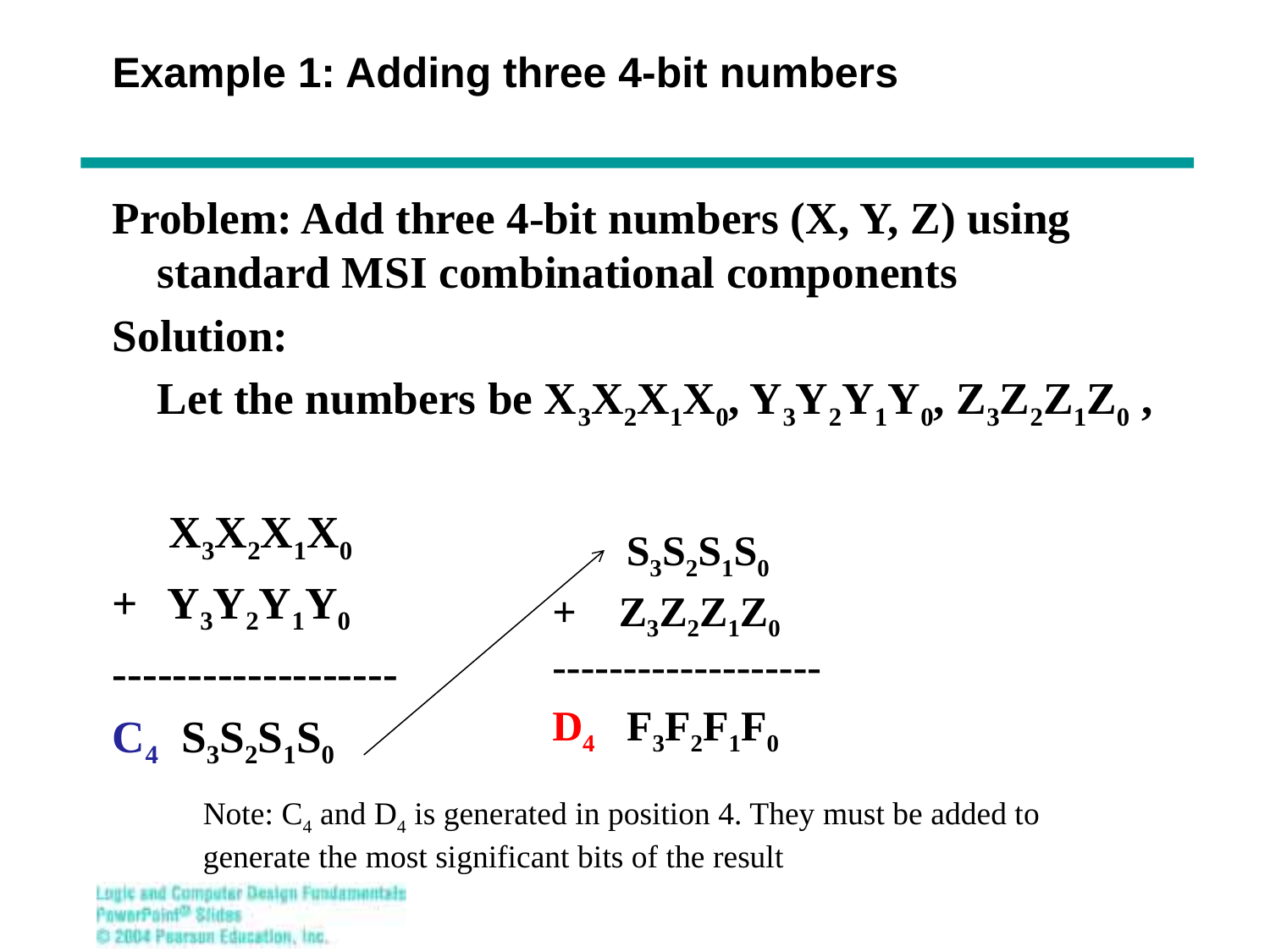

# Example 1: Adding three 4-bit numbers
Problem: Add three 4-bit numbers (X, Y, Z) using standard MSI combinational components
Solution:
	Let the numbers be X3X2X1X0, Y3Y2Y1Y0, Z3Z2Z1Z0 ,

	 X3X2X1X0
+	 Y3Y2Y1Y0
-------------------
C4  S3S2S1S0

       S3S2S1S0
+    Z3Z2Z1Z0
-------------------
D4   F3F2F1F0
Note: C4 and D4 is generated in position 4. They must be added to generate the most significant bits of the result